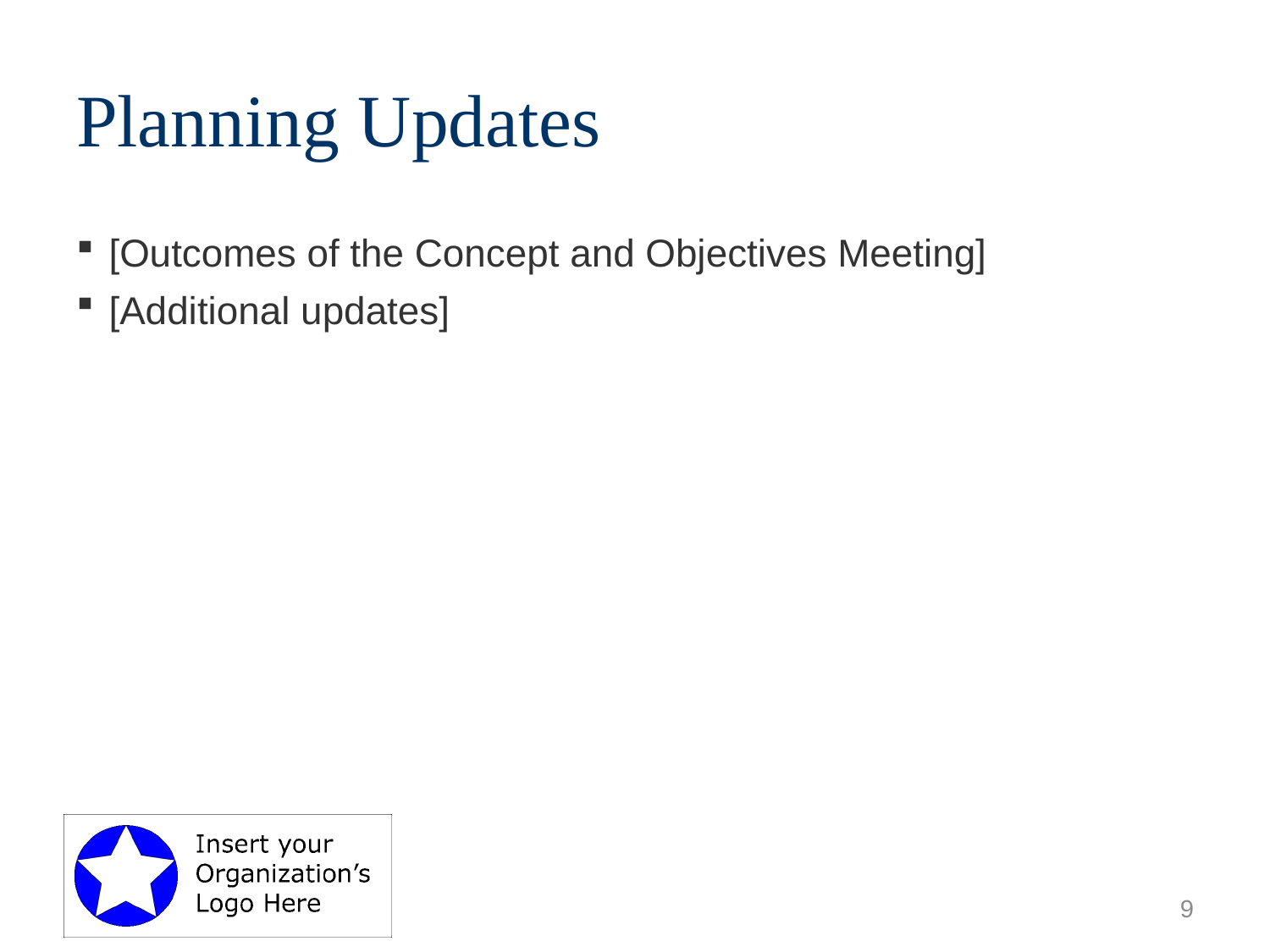

# Planning Updates
[Outcomes of the Concept and Objectives Meeting]
[Additional updates]
9